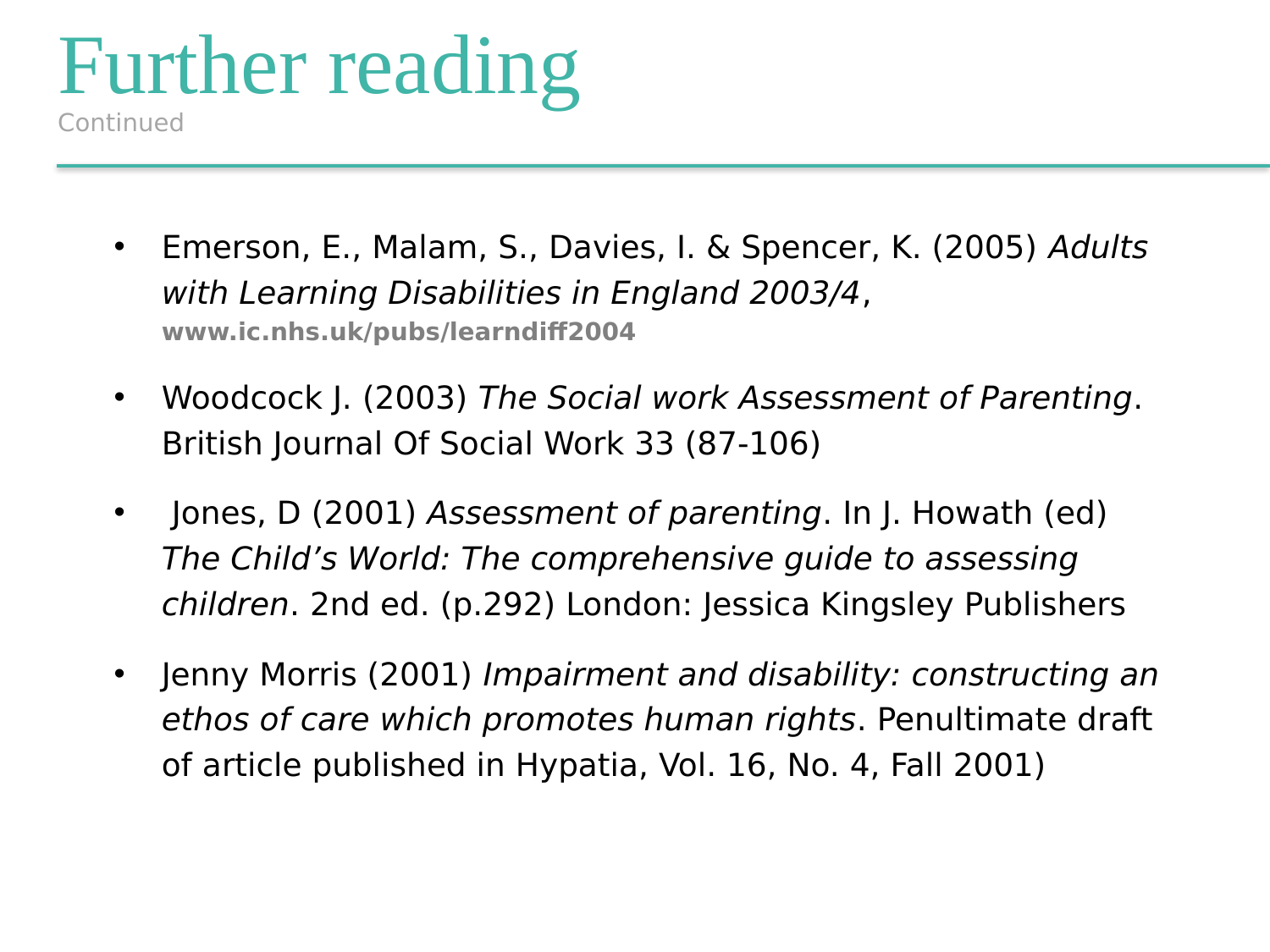

Further reading
Continued
Emerson, E., Malam, S., Davies, I. & Spencer, K. (2005) Adults with Learning Disabilities in England 2003/4, www.ic.nhs.uk/pubs/learndiff2004
Woodcock J. (2003) The Social work Assessment of Parenting. British Journal Of Social Work 33 (87-106)
 Jones, D (2001) Assessment of parenting. In J. Howath (ed) The Child’s World: The comprehensive guide to assessing children. 2nd ed. (p.292) London: Jessica Kingsley Publishers
Jenny Morris (2001) Impairment and disability: constructing an ethos of care which promotes human rights. Penultimate draft of article published in Hypatia, Vol. 16, No. 4, Fall 2001)